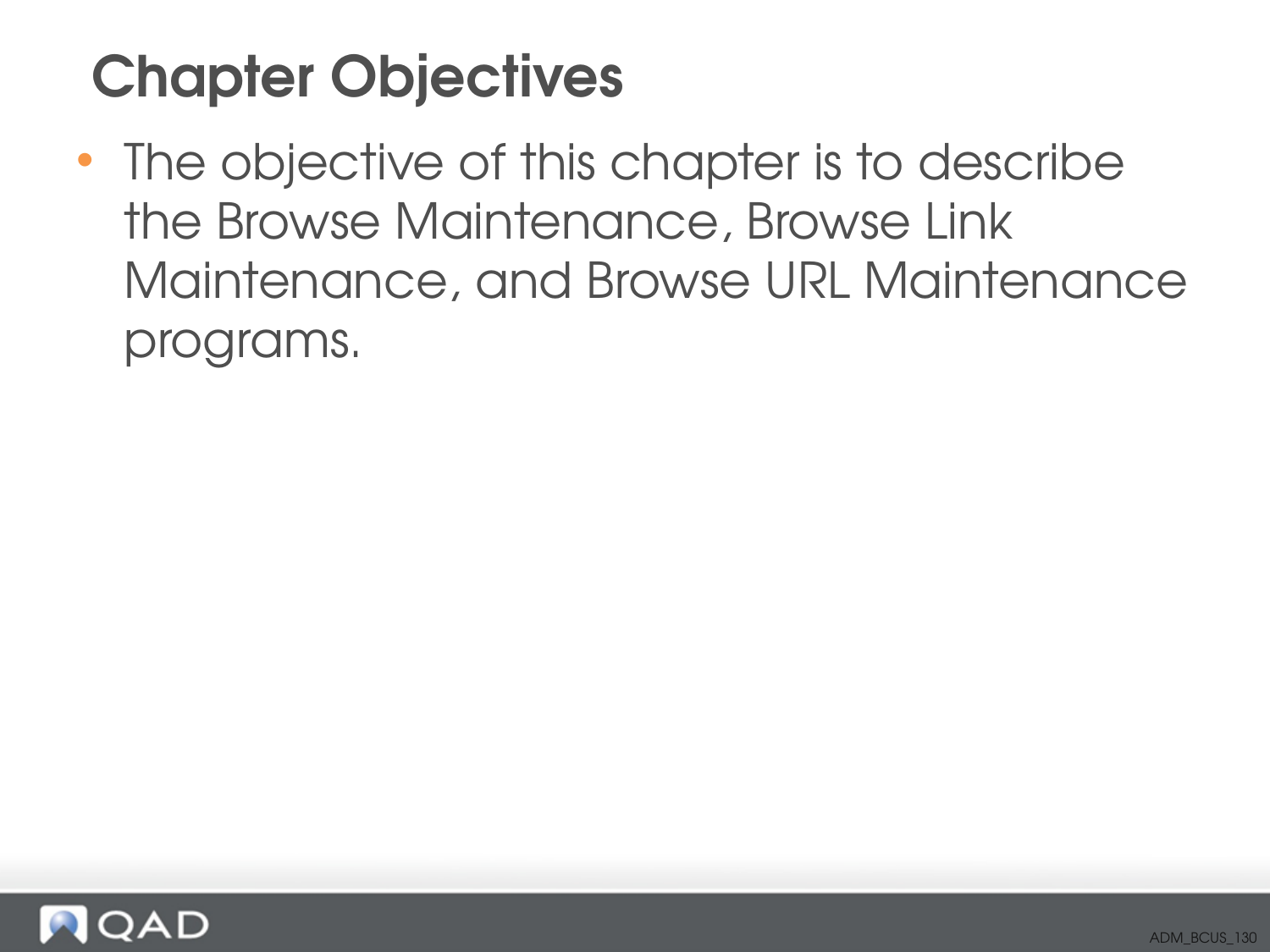

# Chapter Objectives
The objective of this chapter is to describe the Browse Maintenance, Browse Link Maintenance, and Browse URL Maintenance programs.

ADM_BCUS_130